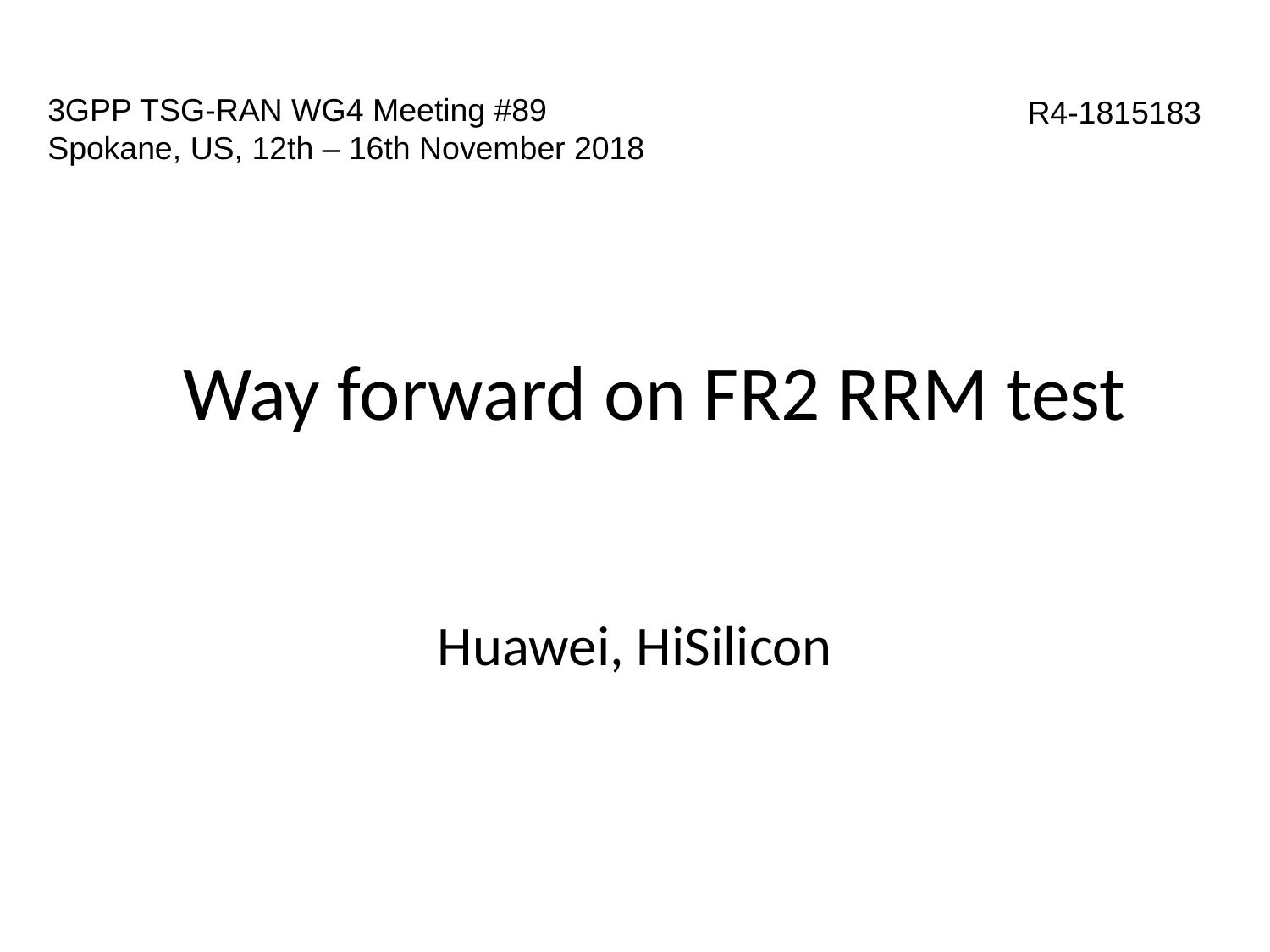

# 3GPP TSG-RAN WG4 Meeting #89 Spokane, US, 12th – 16th November 2018
R4-1815183
Way forward on FR2 RRM test
Huawei, HiSilicon